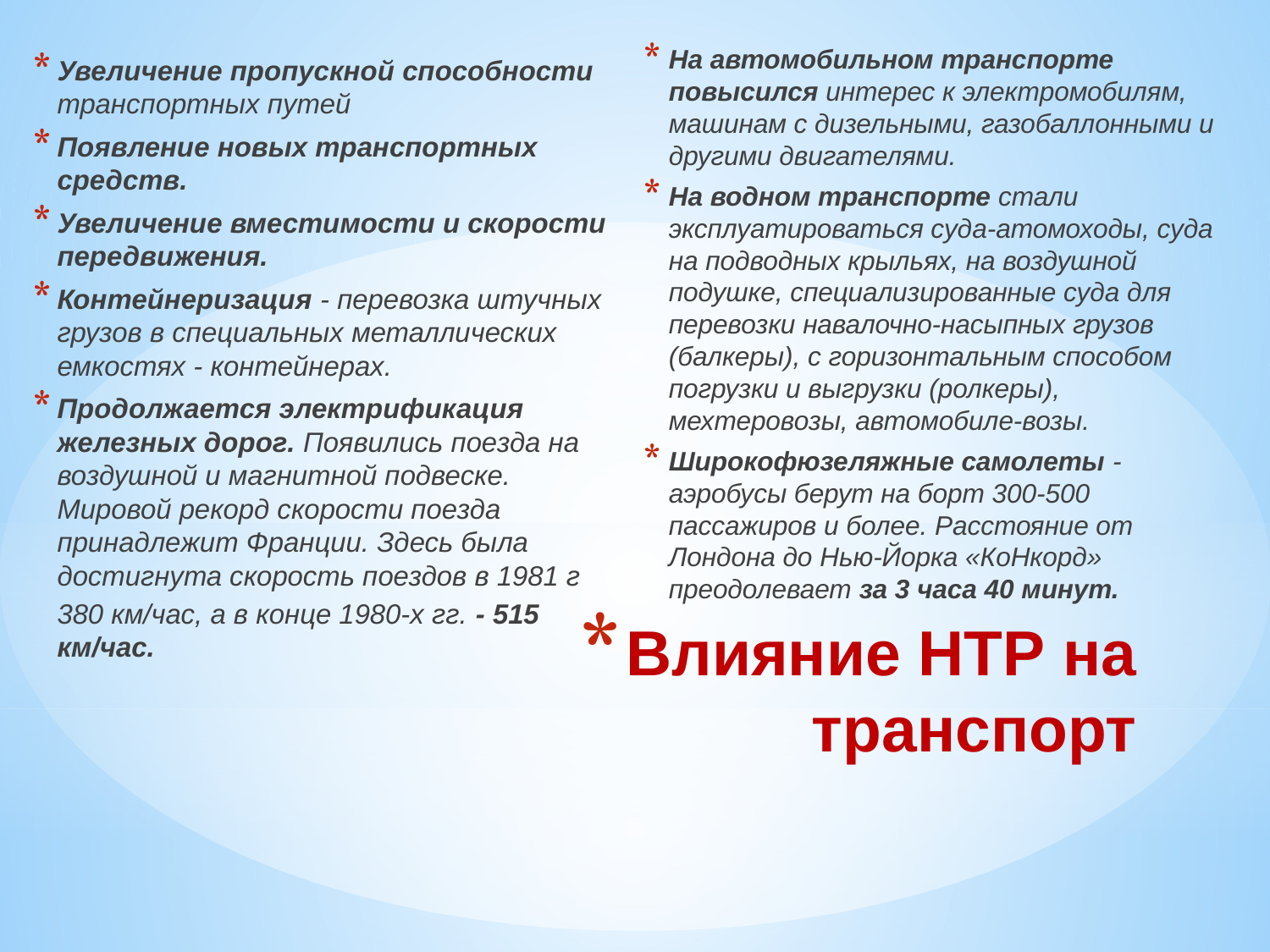

На автомобильном транспорте повысился интерес к электромобилям, машинам с дизельными, газобаллонными и другими двигателями.
На водном транспорте стали эксплуатироваться суда-атомоходы, суда на подводных крыльях, на воздушной подушке, специализированные суда для перевозки навалочно-насыпных грузов (балкеры), с горизонтальным способом погрузки и выгрузки (ролкеры), мехтеровозы, автомобиле-возы.
Широкофюзеляжные самолеты - аэробусы берут на борт 300-500 пассажиров и более. Расстояние от Лондона до Нью-Йорка «КоНкорд» преодолевает за 3 часа 40 минут.

Увеличение пропускной способности транспортных путей
Появление новых транспортных средств.
Увеличение вместимости и скорости передвижения.
Контейнеризация - перевозка штучных грузов в специальных металлических емкостях - контейнерах.
Продолжается электрификация железных дорог. Появились поезда на воздушной и магнитной подвеске. Мировой рекорд скорости поезда принадлежит Франции. Здесь была достигнута скорость поездов в 1981 г 380 км/час, а в конце 1980-х гг. - 515 км/час.
# Влияние НТР на транспорт